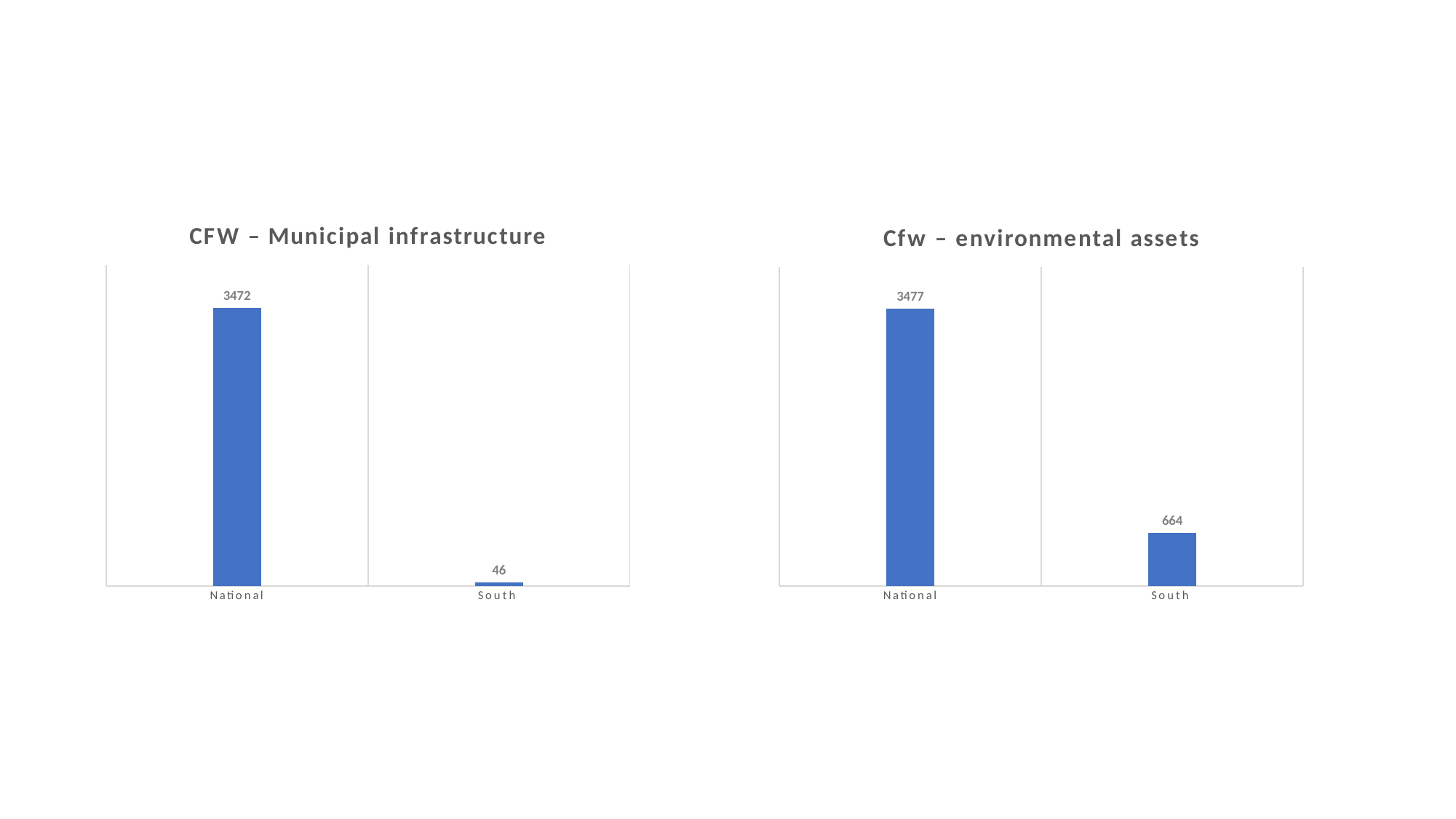

### Chart: CFW – Municipal infrastructure

| Category |  |
|---|---|
| National | 3472.0 |
| South  | 46.0 |

### Chart: Cfw – environmental assets

| Category |  |
|---|---|
| National | 3477.0 |
| South  | 664.0 |